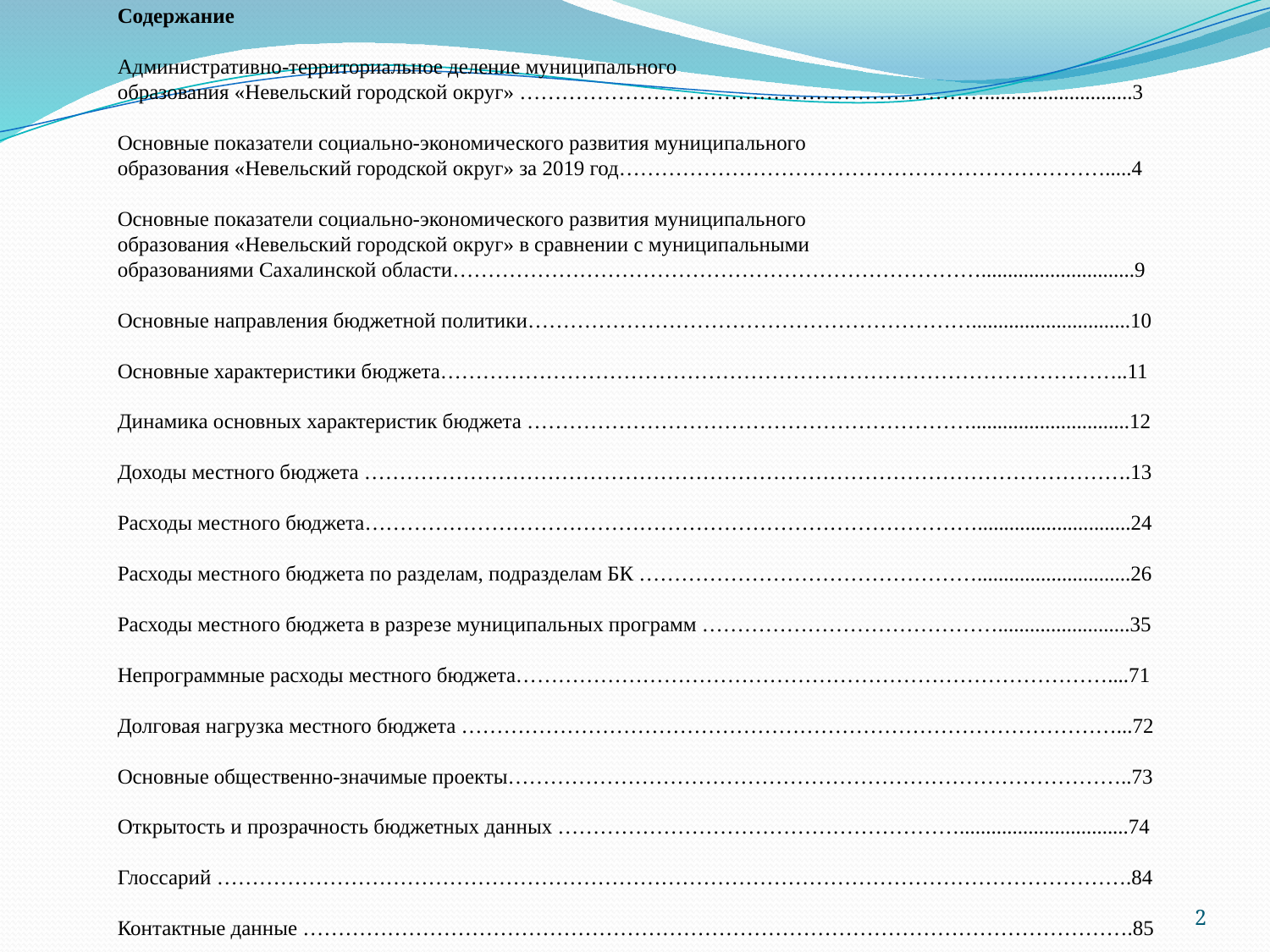

Содержание

Административно-территориальное деление муниципального
образования «Невельский городской округ» …………………………………………………………............................3

Основные показатели социально-экономического развития муниципального
образования «Невельский городской округ» за 2019 год…………………………………………………………….....4

Основные показатели социально-экономического развития муниципального
образования «Невельский городской округ» в сравнении с муниципальными
образованиями Сахалинской области………………………………………………………………….............................9

Основные направления бюджетной политики………………………………………………………..............................10

Основные характеристики бюджета……………………………………………………………………………………..11

Динамика основных характеристик бюджета ………………………………………………………..............................12

Доходы местного бюджета ……………………………………………………………………………………………….13

Расходы местного бюджета…………………………………………………………………………….............................24

Расходы местного бюджета по разделам, подразделам БК ………………………………………….............................26

Расходы местного бюджета в разрезе муниципальных программ …………………………………….........................35

Непрограммные расходы местного бюджета…………………………………………………………………………....71

Долговая нагрузка местного бюджета …………………………………………………………………………………...72

Основные общественно-значимые проекты……………………………………………………………………………..73

Открытость и прозрачность бюджетных данных …………………………………………………................................74

Глоссарий ………………………………………………………………………………………………………………….84

Контактные данные ……………………………………………………………………………………………………….85

2